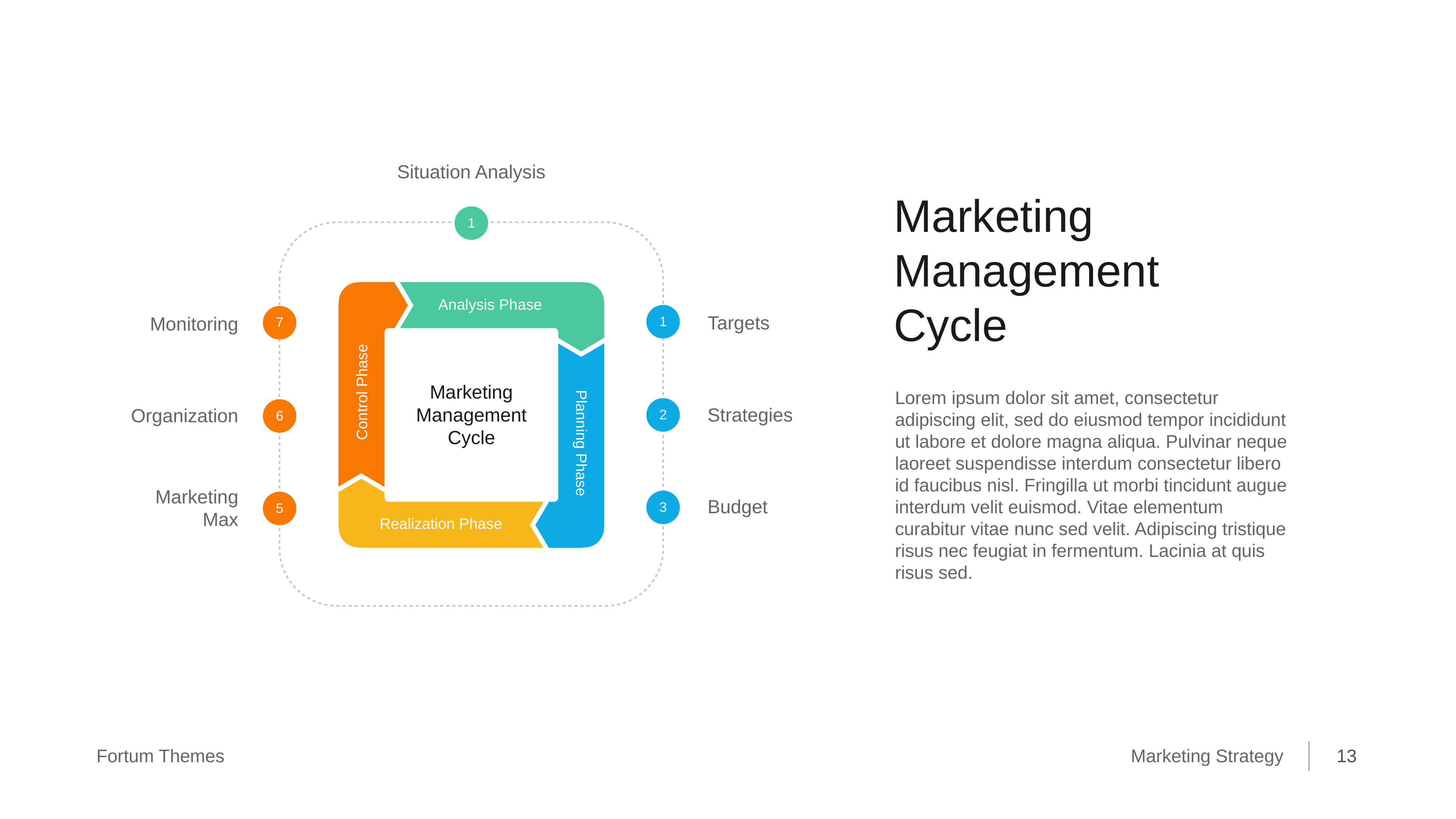

Situation Analysis
Marketing Management Cycle

1

Analysis Phase

1

2

3

7

6

5
Targets
Monitoring

Marketing
Management
Cycle
Control Phase
Lorem ipsum dolor sit amet, consectetur adipiscing elit, sed do eiusmod tempor incididunt ut labore et dolore magna aliqua. Pulvinar neque laoreet suspendisse interdum consectetur libero id faucibus nisl. Fringilla ut morbi tincidunt augue interdum velit euismod. Vitae elementum curabitur vitae nunc sed velit. Adipiscing tristique risus nec feugiat in fermentum. Lacinia at quis risus sed.
Strategies
Organization
Planning Phase

Marketing Max
Budget
Realization Phase
13